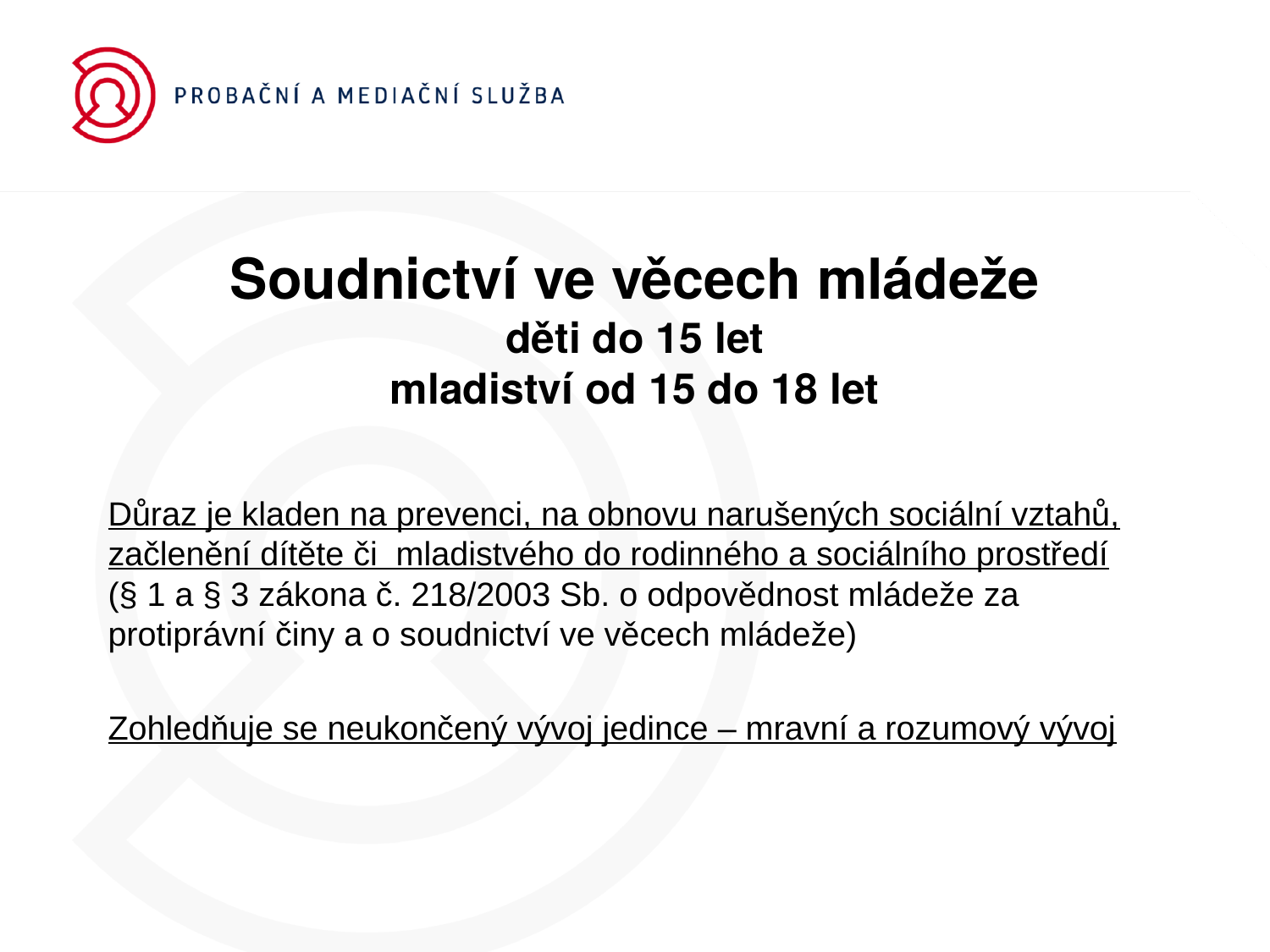

# Soudnictví ve věcech mládeže děti do 15 let mladiství od 15 do 18 let
Důraz je kladen na prevenci, na obnovu narušených sociální vztahů, začlenění dítěte či  mladistvého do rodinného a sociálního prostředí (§ 1 a § 3 zákona č. 218/2003 Sb. o odpovědnost mládeže za protiprávní činy a o soudnictví ve věcech mládeže)

Zohledňuje se neukončený vývoj jedince – mravní a rozumový vývoj